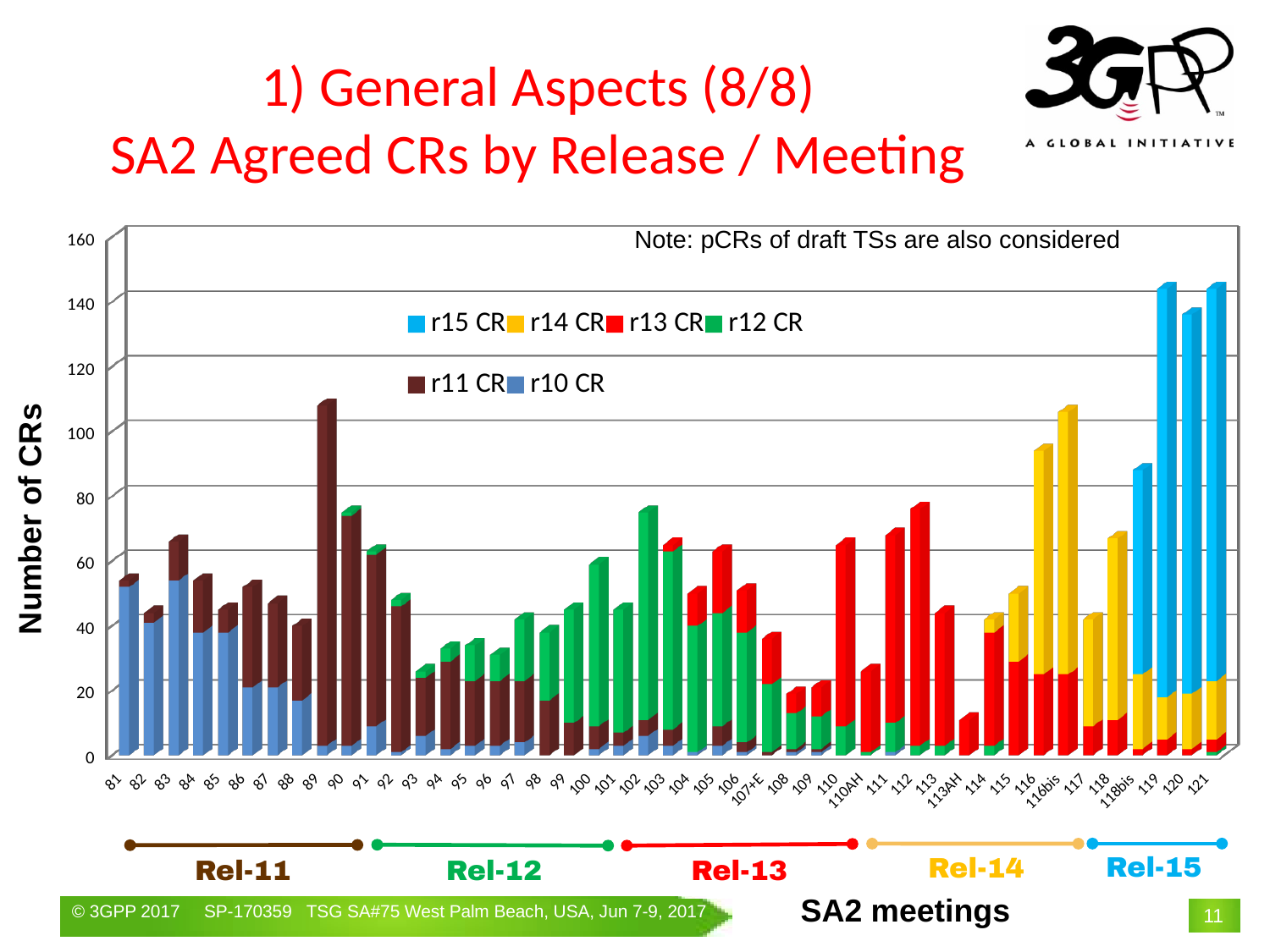

# 1) General Aspects (8/8) SA2 Agreed CRs by Release / Meeting

[unsupported chart]

Note: pCRs of draft TSs are also considered
Number of CRs
Rel-15
Rel-14
Rel-12
Rel-11
Rel-13
SA2 meetings